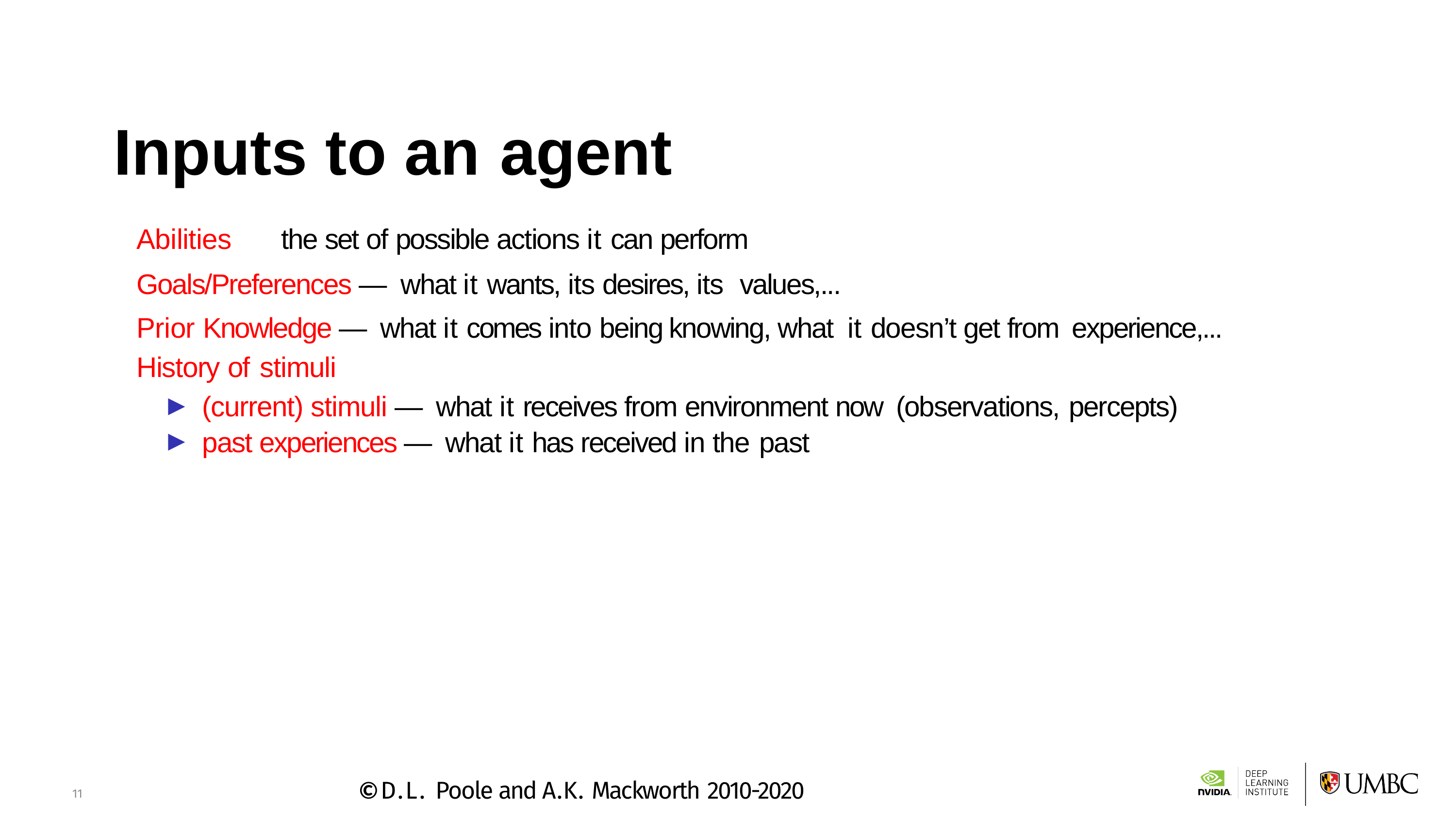

11
# Inputs to an agent
Abilities — the set of possible actions it can perform
Goals/Preferences — what it wants, its desires, its values,...
Prior Knowledge — what it comes into being knowing, what  it doesn’t get from experience,...
History of stimuli
(current) stimuli — what it receives from environment now  (observations, percepts)
past experiences — what it has received in the past
©D.L. Poole and A.K. Mackworth 2010-2020